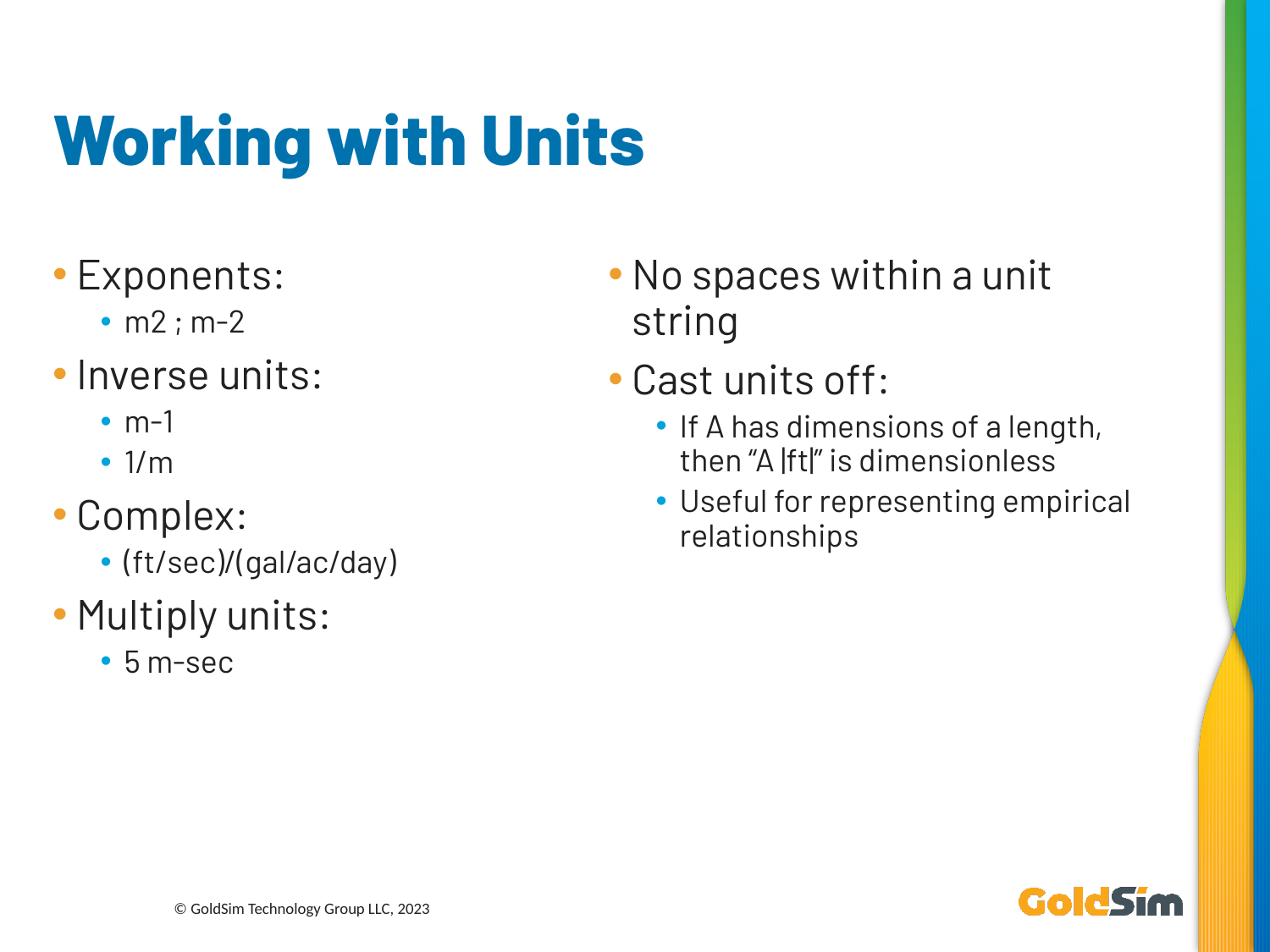

# Working with Units
Exponents:
m2 ; m-2
Inverse units:
m-1
1/m
Complex:
(ft/sec)/(gal/ac/day)
Multiply units:
5 m-sec

No spaces within a unit string
Cast units off:
If A has dimensions of a length, then “A |ft|” is dimensionless
Useful for representing empirical relationships

© GoldSim Technology Group LLC, 2023